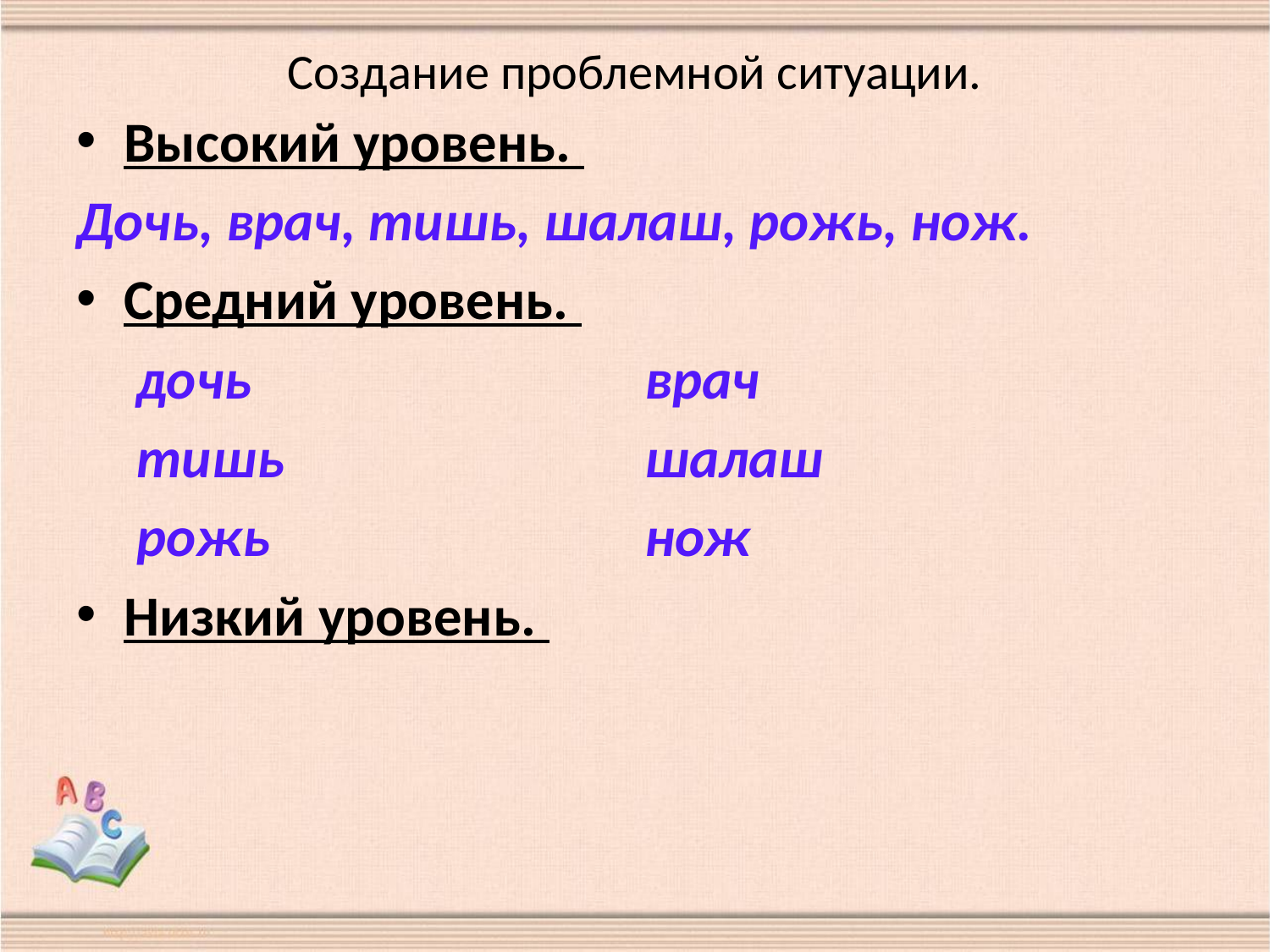

# Создание проблемной ситуации.
Высокий уровень.
Дочь, врач, тишь, шалаш, рожь, нож.
Средний уровень.
	 дочь			 врач
   	 тишь	               	 шалаш
	 рожь			 нож
Низкий уровень.